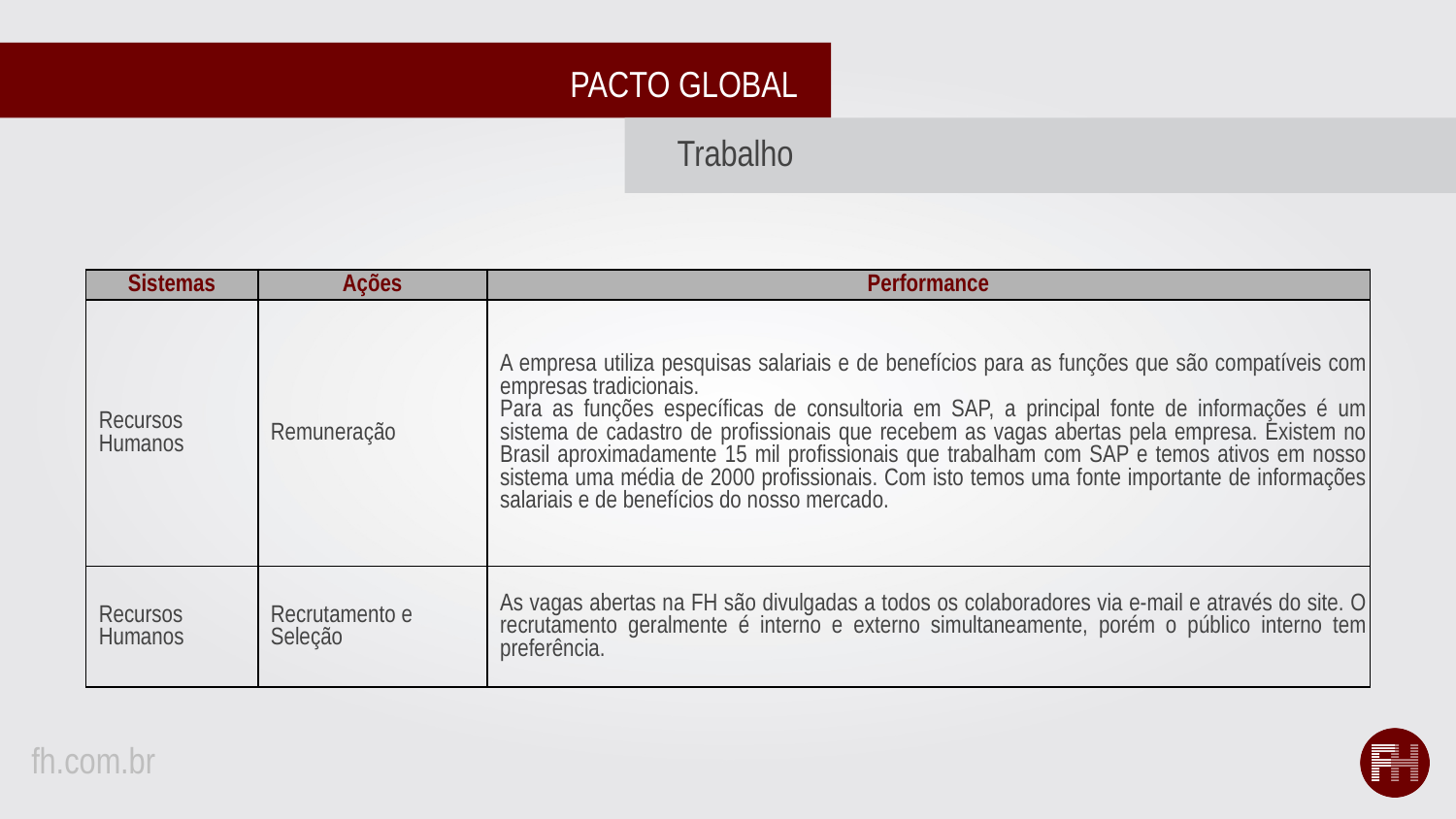

PACTO GLOBAL
Trabalho
| Sistemas | Ações | Performance |
| --- | --- | --- |
| Recursos Humanos | Remuneração | A empresa utiliza pesquisas salariais e de benefícios para as funções que são compatíveis com empresas tradicionais. Para as funções específicas de consultoria em SAP, a principal fonte de informações é um sistema de cadastro de profissionais que recebem as vagas abertas pela empresa. Existem no Brasil aproximadamente 15 mil profissionais que trabalham com SAP e temos ativos em nosso sistema uma média de 2000 profissionais. Com isto temos uma fonte importante de informações salariais e de benefícios do nosso mercado. |
| Recursos Humanos | Recrutamento e Seleção | As vagas abertas na FH são divulgadas a todos os colaboradores via e-mail e através do site. O recrutamento geralmente é interno e externo simultaneamente, porém o público interno tem preferência. |